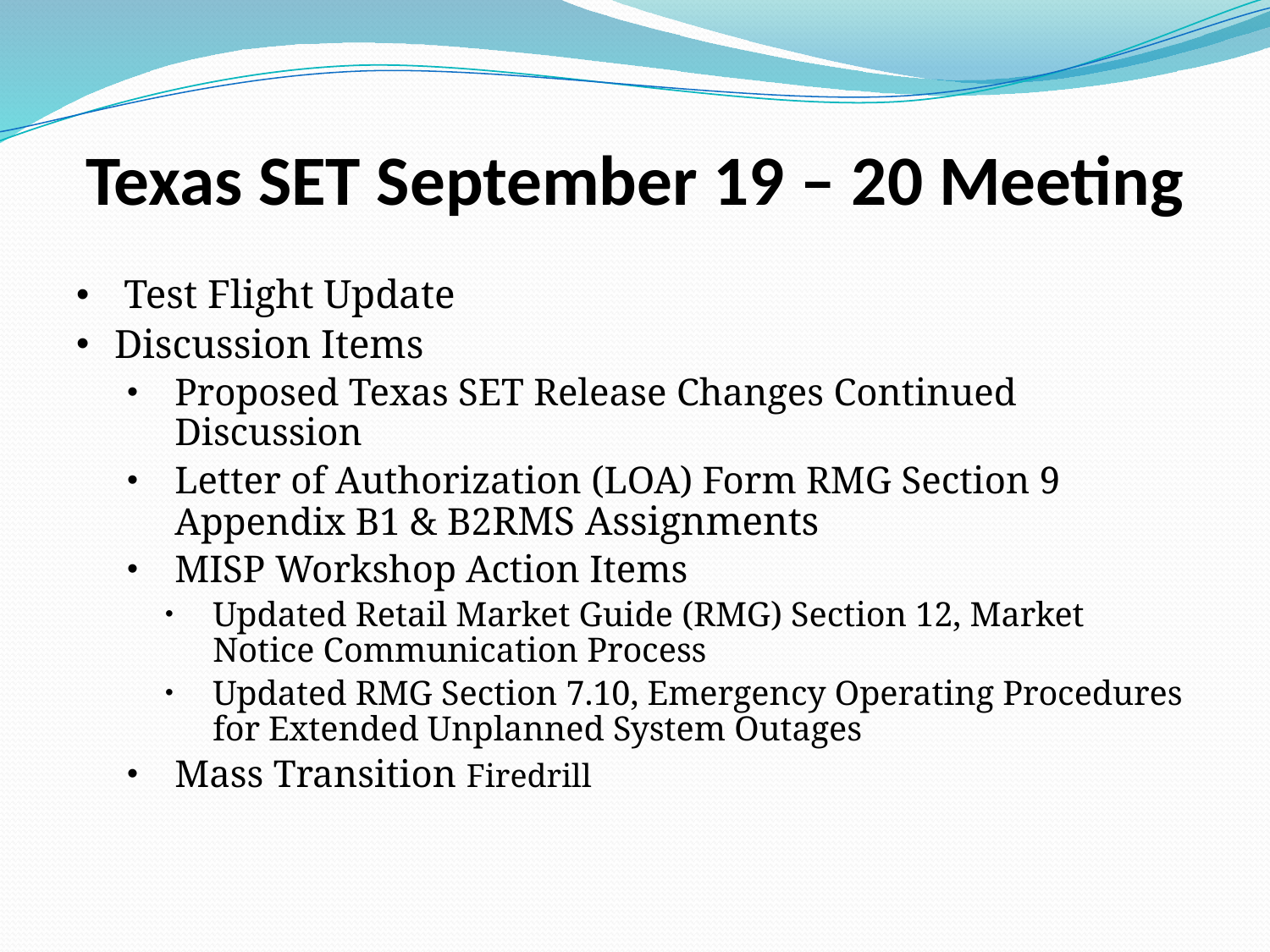

# Texas SET September 19 – 20 Meeting
Test Flight Update
Discussion Items
Proposed Texas SET Release Changes Continued Discussion
Letter of Authorization (LOA) Form RMG Section 9 Appendix B1 & B2RMS Assignments
MISP Workshop Action Items
Updated Retail Market Guide (RMG) Section 12, Market Notice Communication Process
Updated RMG Section 7.10, Emergency Operating Procedures for Extended Unplanned System Outages
Mass Transition Firedrill